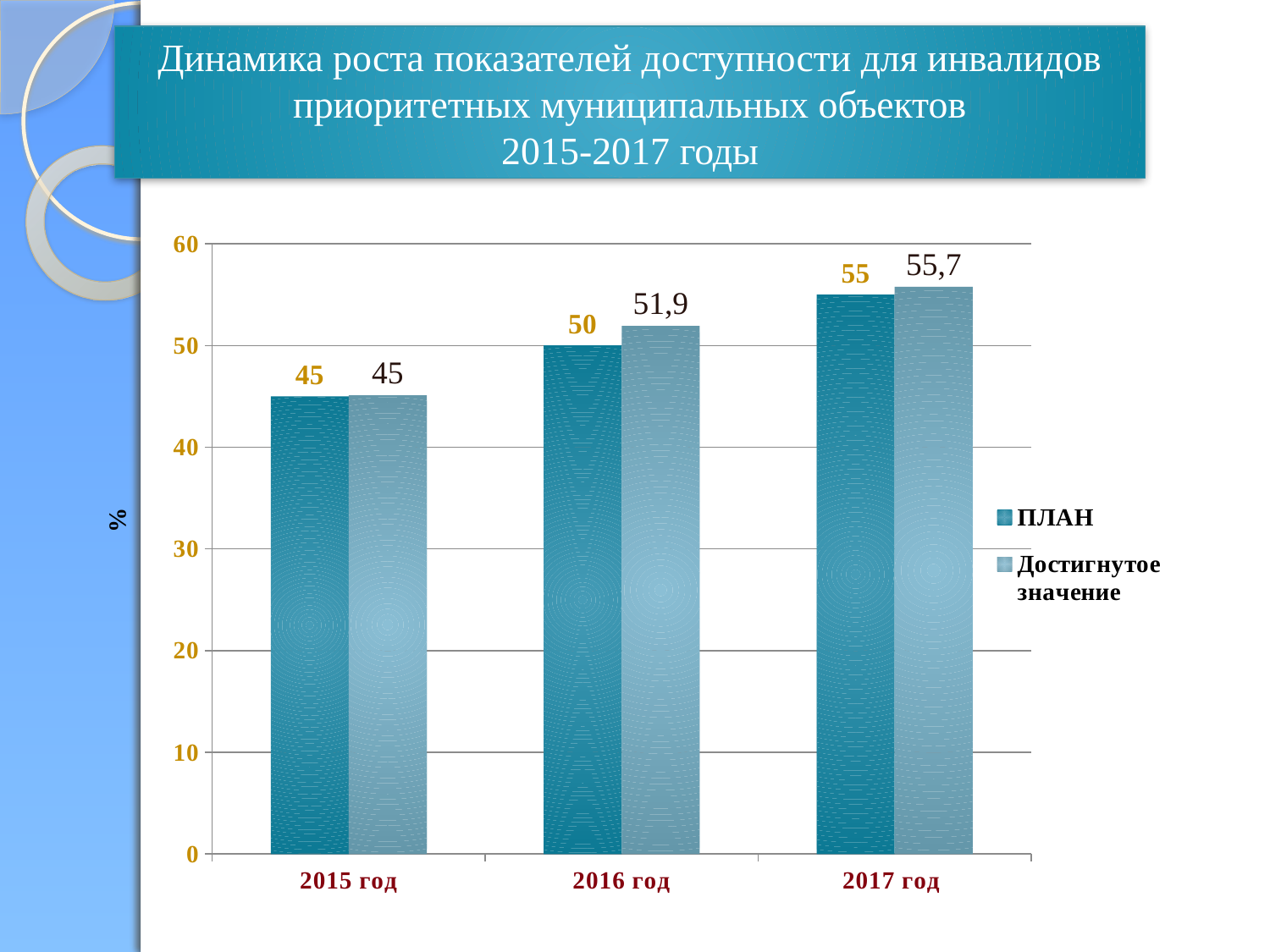

Динамика роста показателей доступности для инвалидов приоритетных муниципальных объектов
2015-2017 годы

### Chart

| Category | ПЛАН | Достигнутое значение |
|---|---|---|
| 2015 год | 45.0 | 45.09803921568628 |
| 2016 год | 50.0 | 51.92307692307696 |
| 2017 год  | 55.0 | 55.76923076923078 |